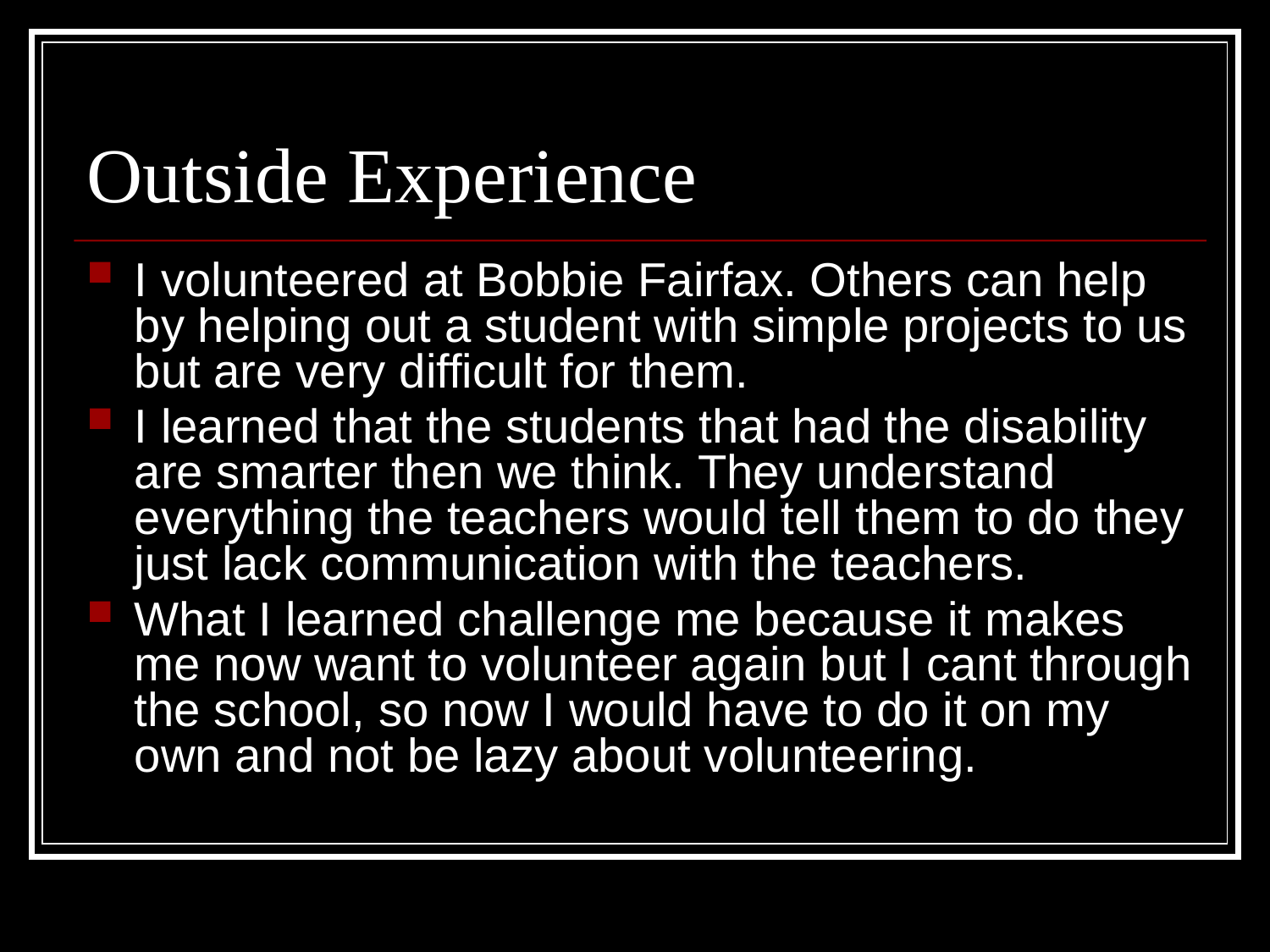

# Outside Experience
I volunteered at Bobbie Fairfax. Others can help by helping out a student with simple projects to us but are very difficult for them.
I learned that the students that had the disability are smarter then we think. They understand everything the teachers would tell them to do they just lack communication with the teachers.
What I learned challenge me because it makes me now want to volunteer again but I cant through the school, so now I would have to do it on my own and not be lazy about volunteering.